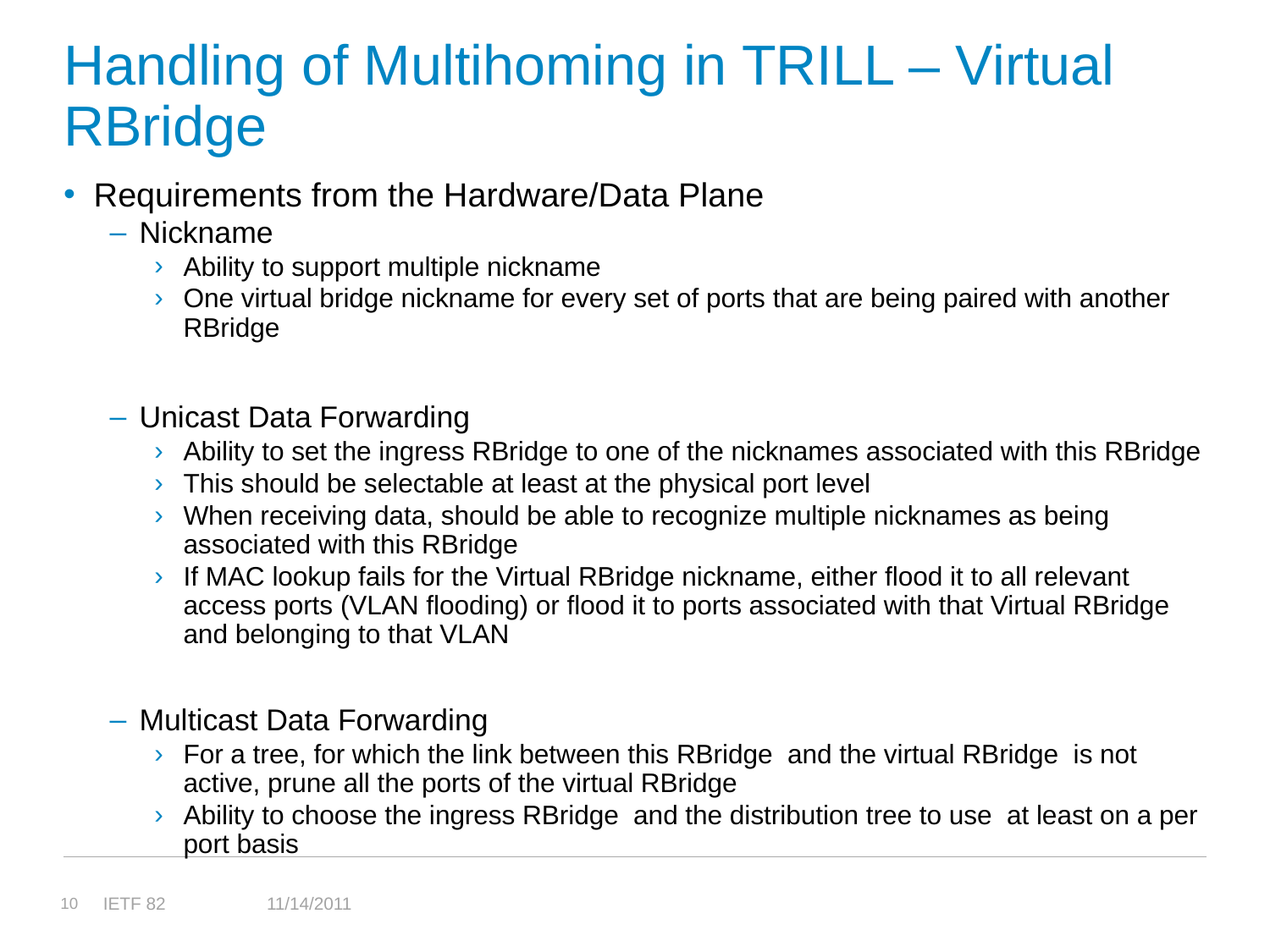

# Handling of Multihoming in TRILL – Virtual RBridge
Requirements from the Hardware/Data Plane
Nickname
Ability to support multiple nickname
One virtual bridge nickname for every set of ports that are being paired with another RBridge

Unicast Data Forwarding
Ability to set the ingress RBridge to one of the nicknames associated with this RBridge
This should be selectable at least at the physical port level
When receiving data, should be able to recognize multiple nicknames as being associated with this RBridge
If MAC lookup fails for the Virtual RBridge nickname, either flood it to all relevant access ports (VLAN flooding) or flood it to ports associated with that Virtual RBridge and belonging to that VLAN

Multicast Data Forwarding
For a tree, for which the link between this RBridge  and the virtual RBridge  is not active, prune all the ports of the virtual RBridge
Ability to choose the ingress RBridge  and the distribution tree to use  at least on a per port basis

11/14/2011
IETF 82
10